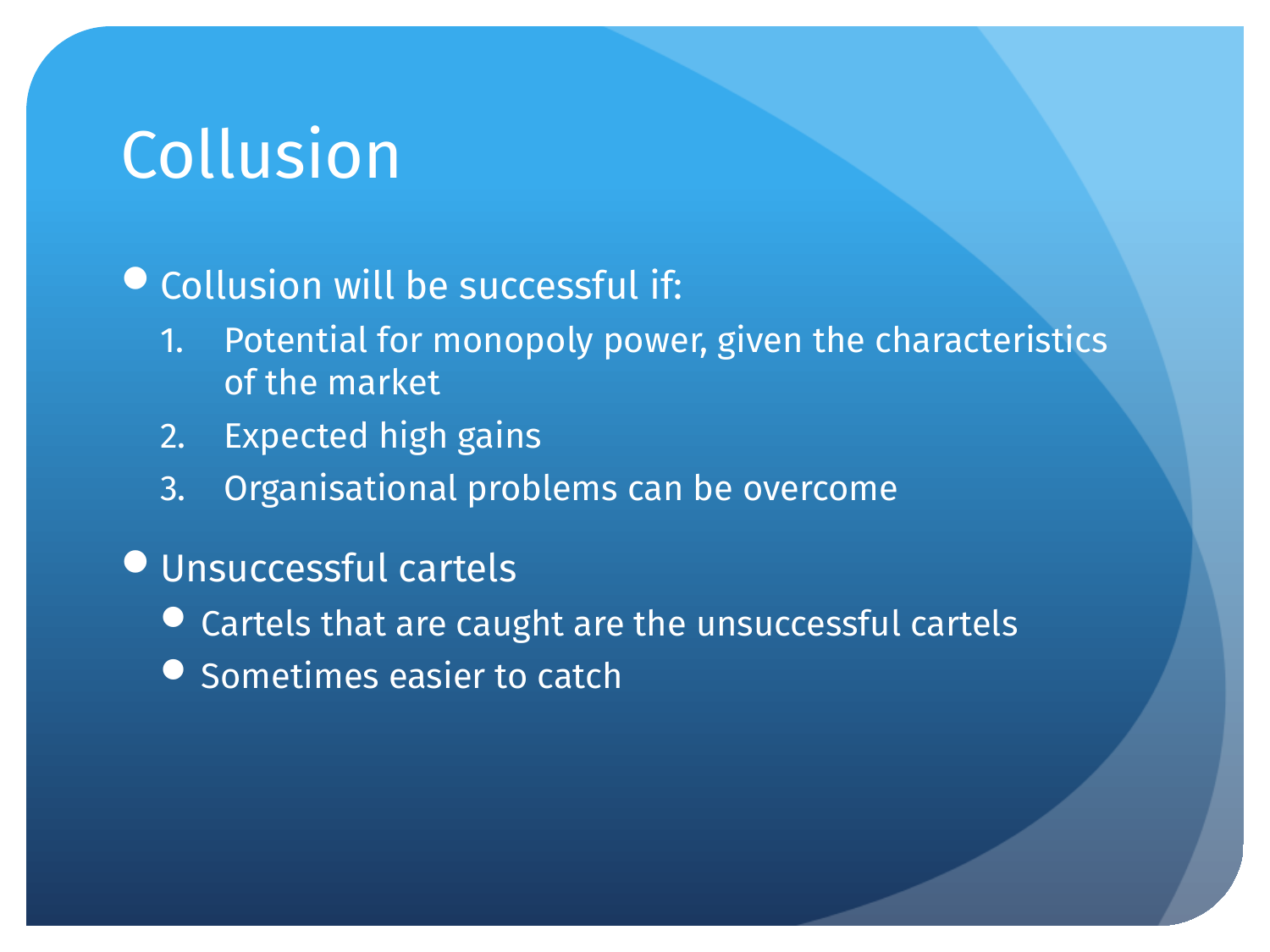

# Collusion
Collusion will be successful if:
Potential for monopoly power, given the characteristics of the market
Expected high gains
Organisational problems can be overcome
Unsuccessful cartels
Cartels that are caught are the unsuccessful cartels
Sometimes easier to catch